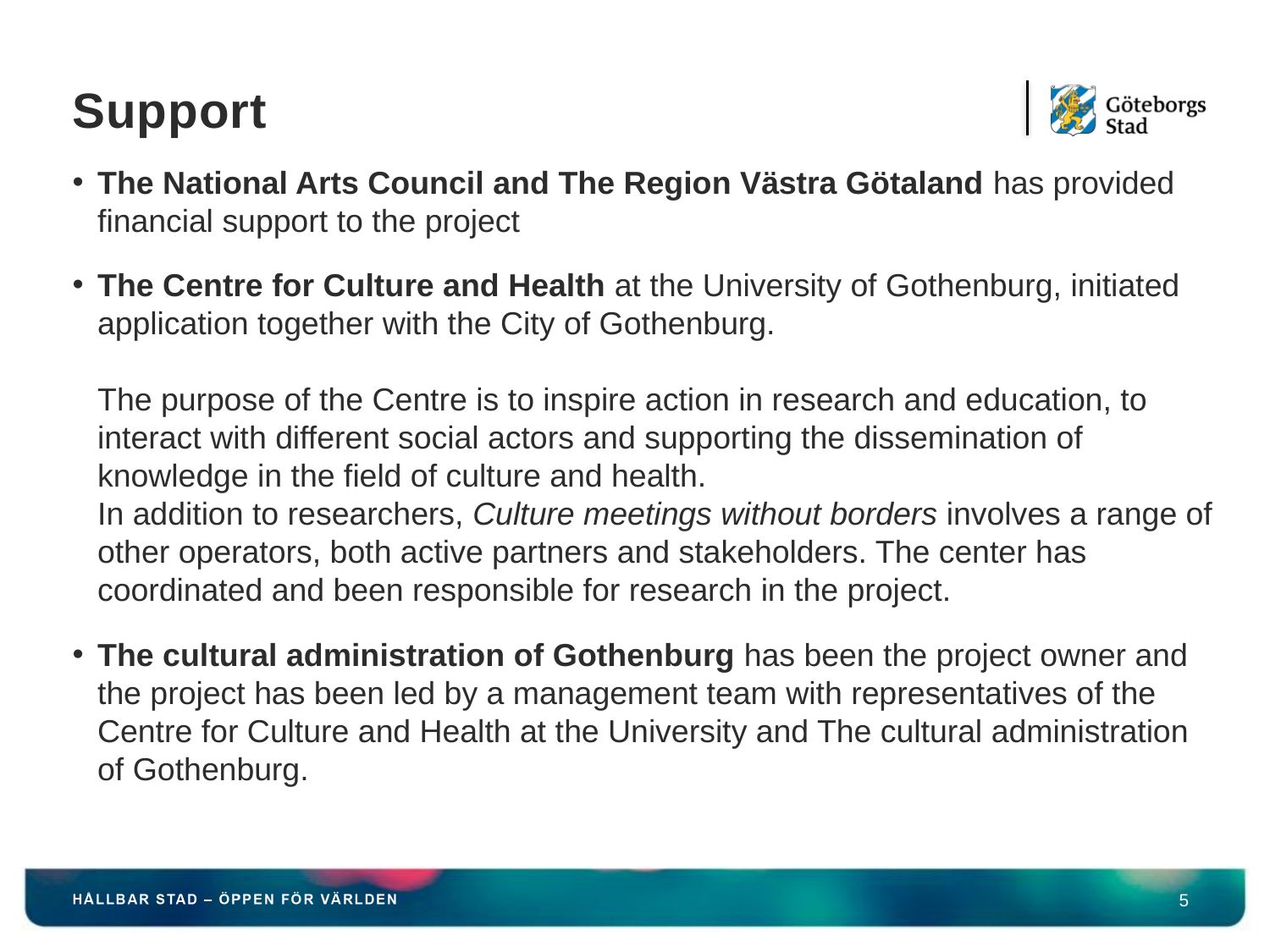

# Support
The National Arts Council and The Region Västra Götaland has provided financial support to the project
The Centre for Culture and Health at the University of Gothenburg, initiated application together with the City of Gothenburg.
The purpose of the Centre is to inspire action in research and education, to interact with different social actors and supporting the dissemination of knowledge in the field of culture and health.
In addition to researchers, Culture meetings without borders involves a range of other operators, both active partners and stakeholders. The center has coordinated and been responsible for research in the project.
The cultural administration of Gothenburg has been the project owner and the project has been led by a management team with representatives of the Centre for Culture and Health at the University and The cultural administration of Gothenburg.

5